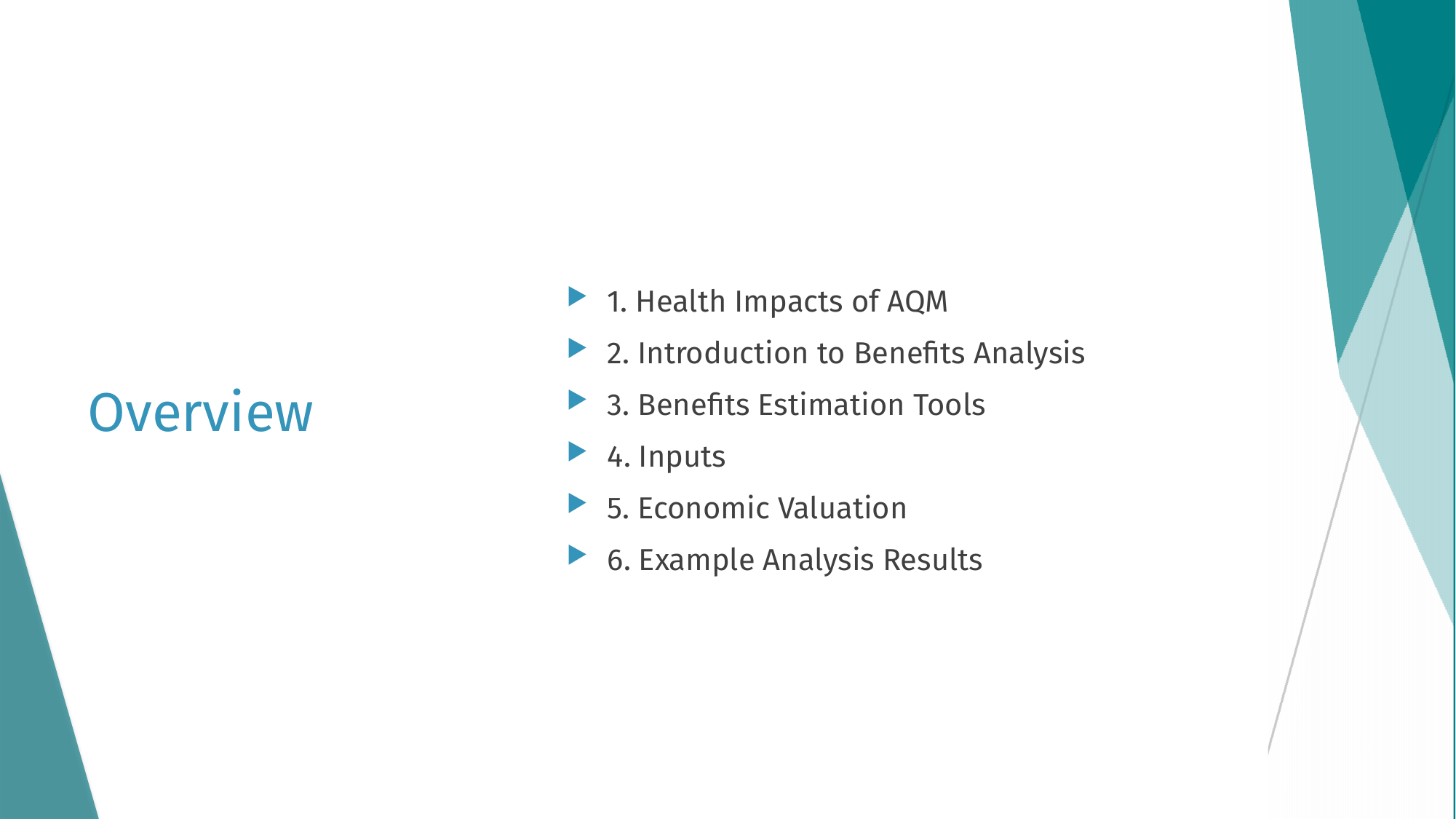

# Overview
1. Health Impacts of AQM
2. Introduction to Benefits Analysis
3. Benefits Estimation Tools
4. Inputs
5. Economic Valuation
6. Example Analysis Results
3